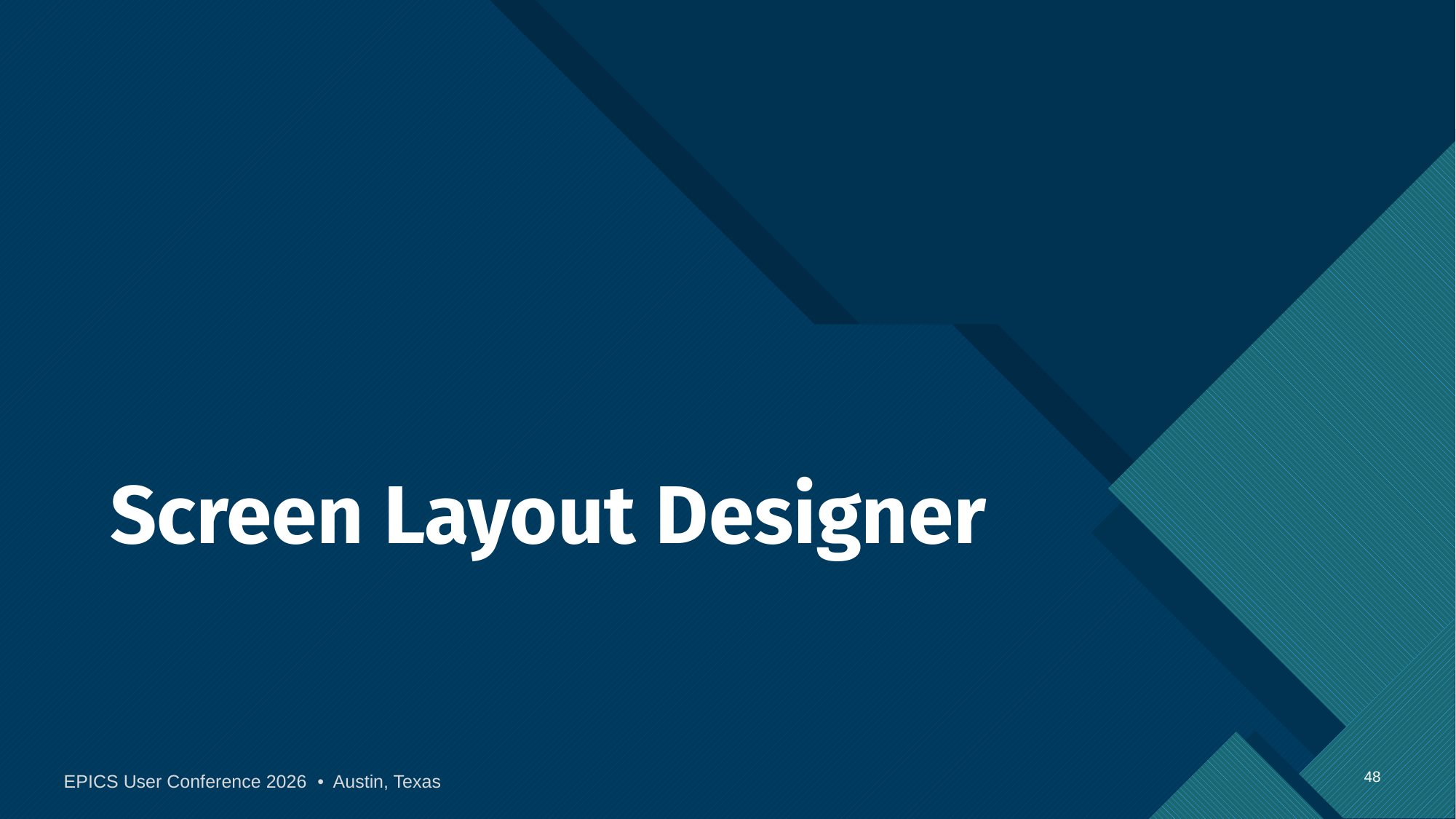

# Screen Layout Designer

48
EPICS User Conference 2026  •  Austin, Texas